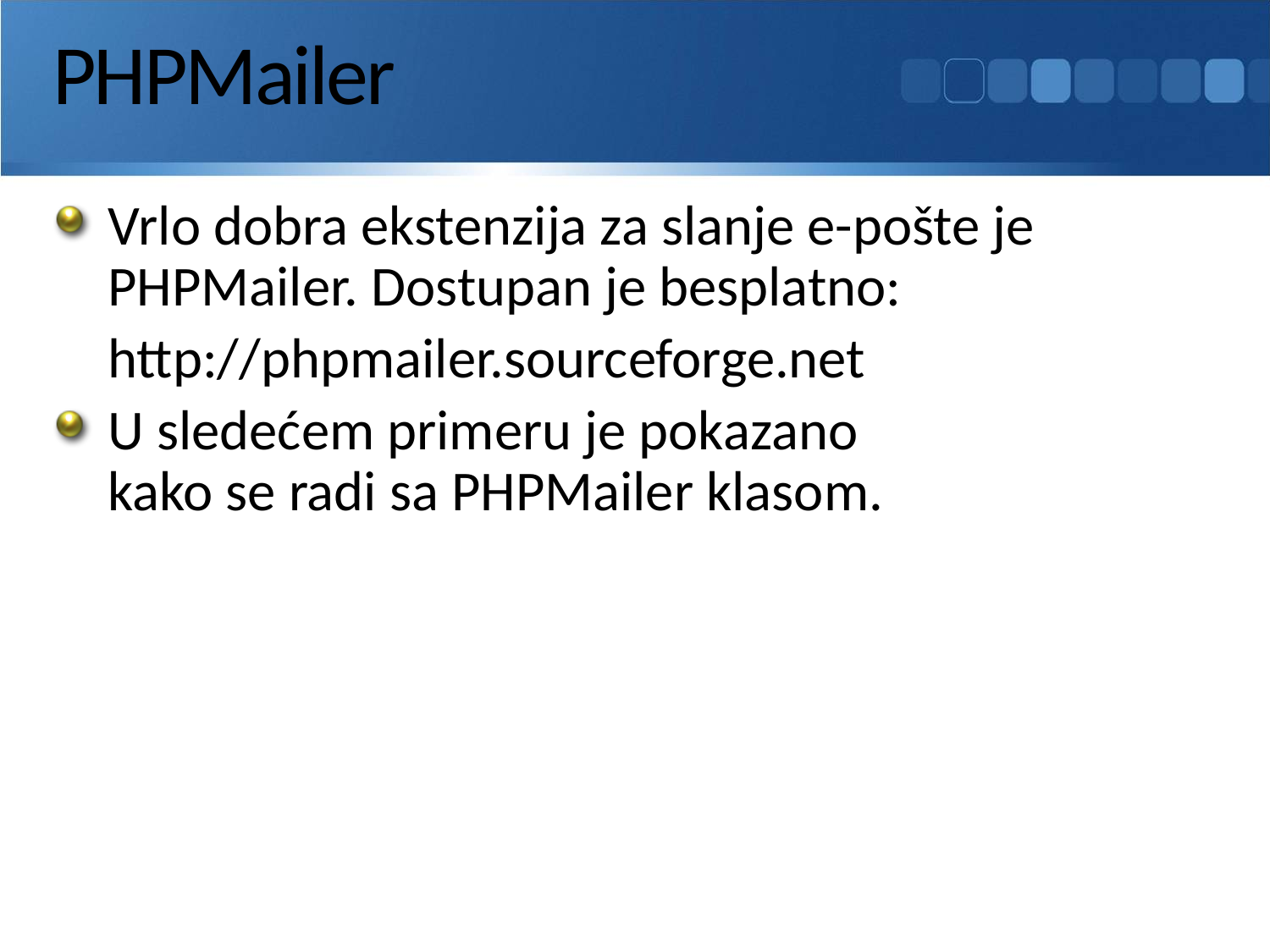

# PHPMailer
Vrlo dobra ekstenzija za slanje e-pošte je PHPMailer. Dostupan je besplatno:
	http://phpmailer.sourceforge.net
U sledećem primeru je pokazano
kako se radi sa PHPMailer klasom.